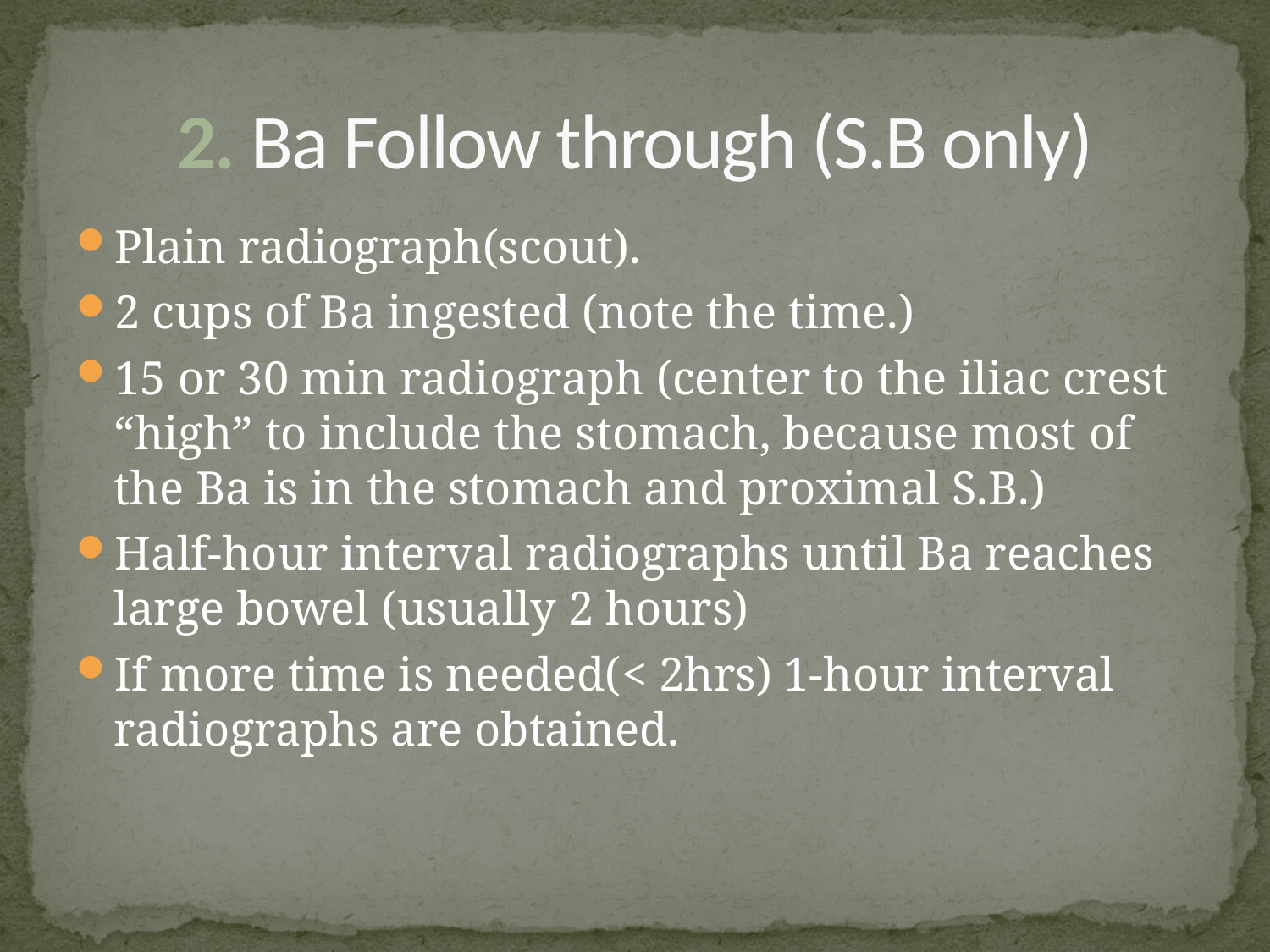

# 2. Ba Follow through (S.B only)
Plain radiograph(scout).
2 cups of Ba ingested (note the time.)
15 or 30 min radiograph (center to the iliac crest “high” to include the stomach, because most of the Ba is in the stomach and proximal S.B.)
Half-hour interval radiographs until Ba reaches large bowel (usually 2 hours)
If more time is needed(< 2hrs) 1-hour interval radiographs are obtained.